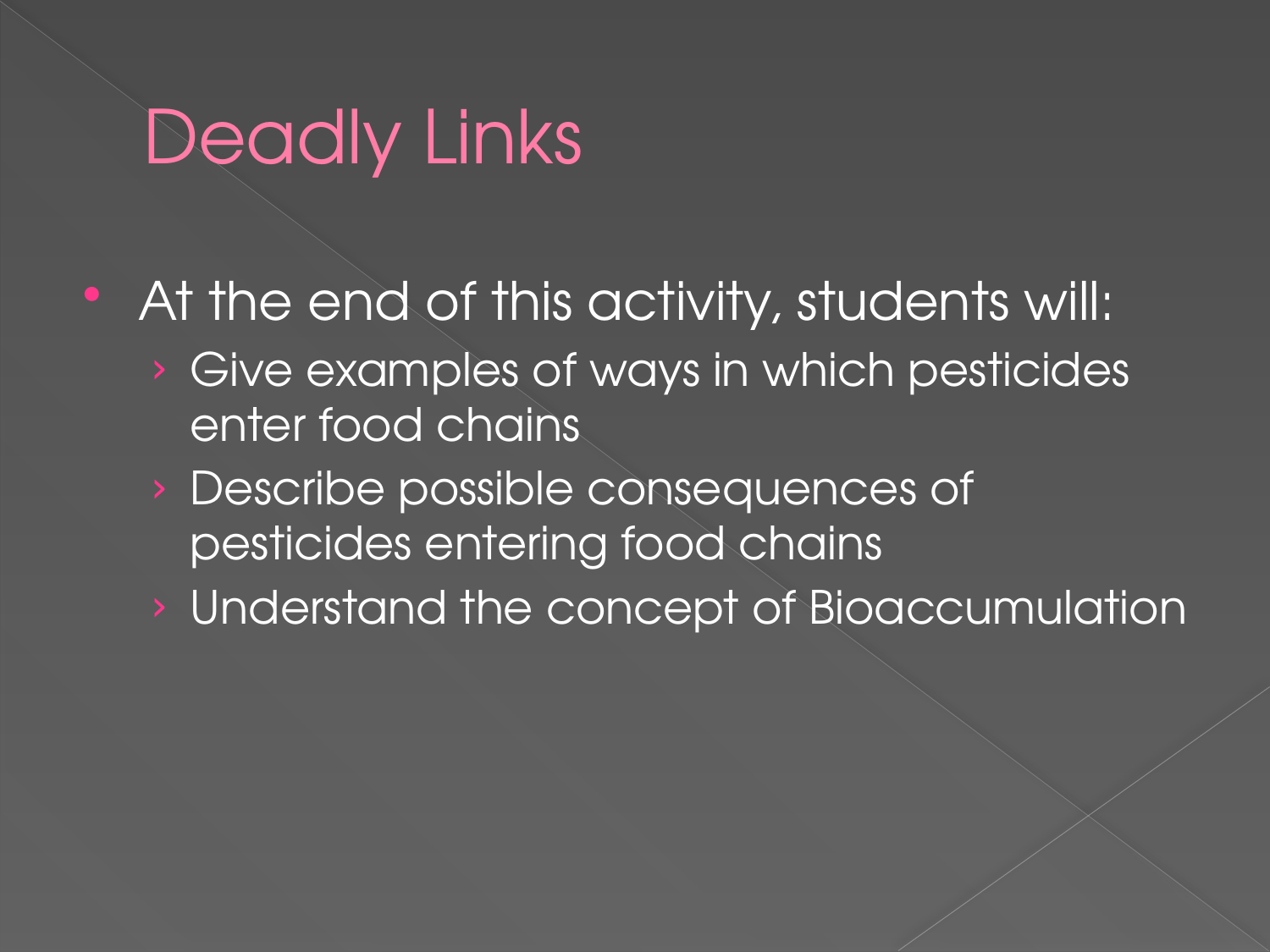

# Deadly Links
At the end of this activity, students will:
Give examples of ways in which pesticides enter food chains
Describe possible consequences of pesticides entering food chains
Understand the concept of Bioaccumulation